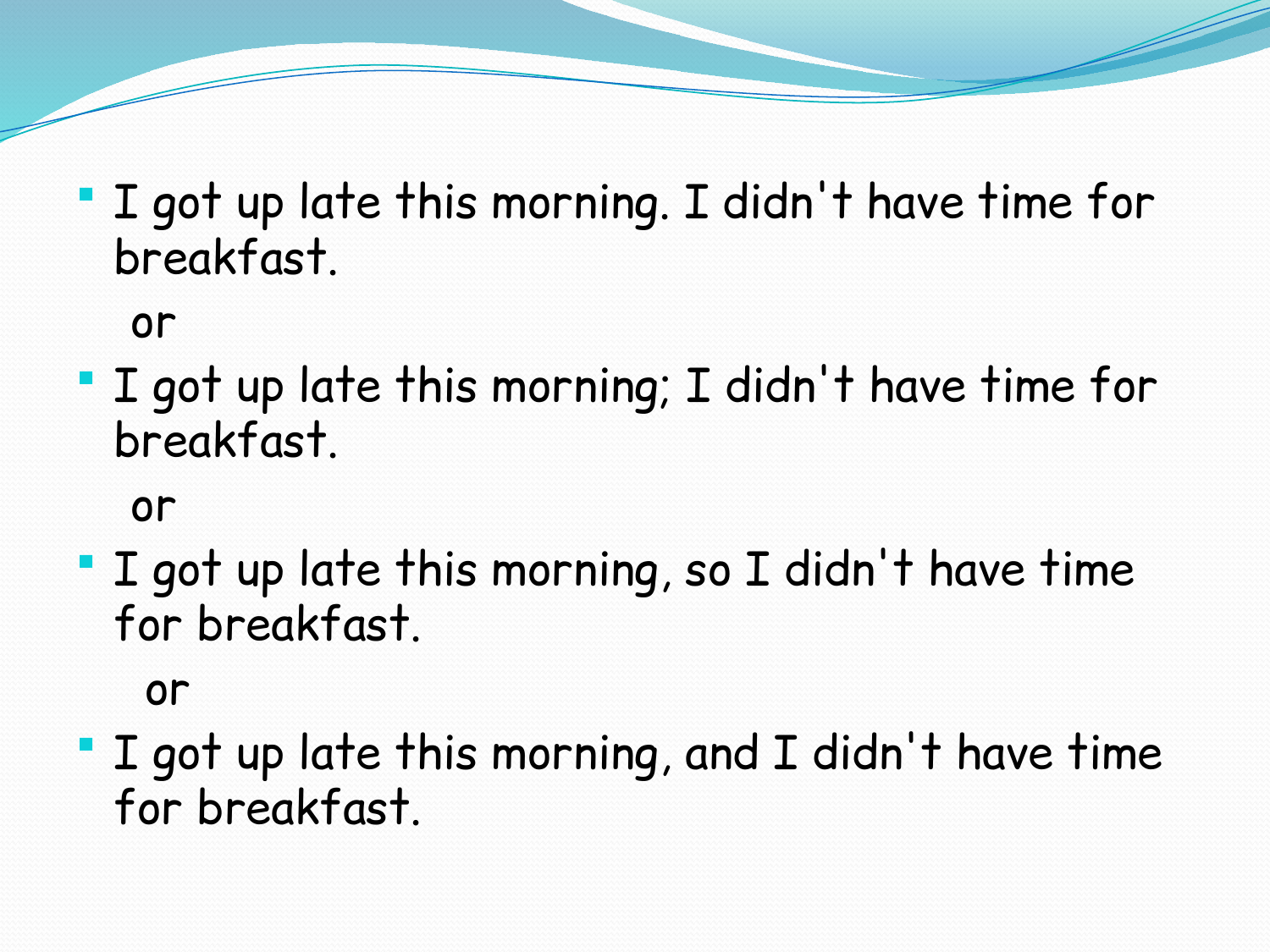

I got up late this morning. I didn't have time for breakfast.
    or
I got up late this morning; I didn't have time for breakfast.
    or
I got up late this morning, so I didn't have time for breakfast.
     or
I got up late this morning, and I didn't have time for breakfast.